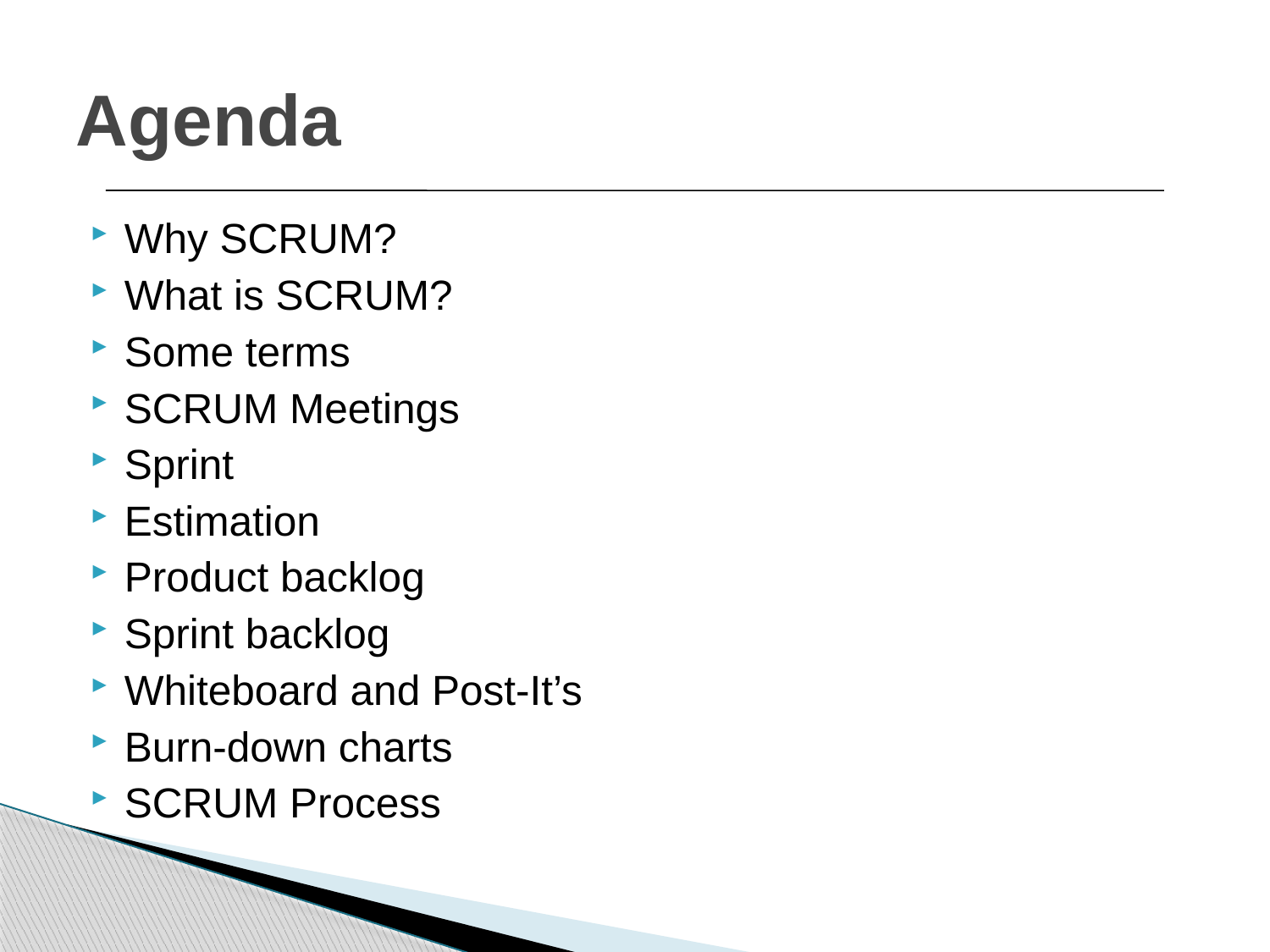

# Agenda
Why SCRUM?
What is SCRUM?
Some terms
SCRUM Meetings
Sprint
Estimation
Product backlog
Sprint backlog
Whiteboard and Post-It’s
Burn-down charts
SCRUM Process